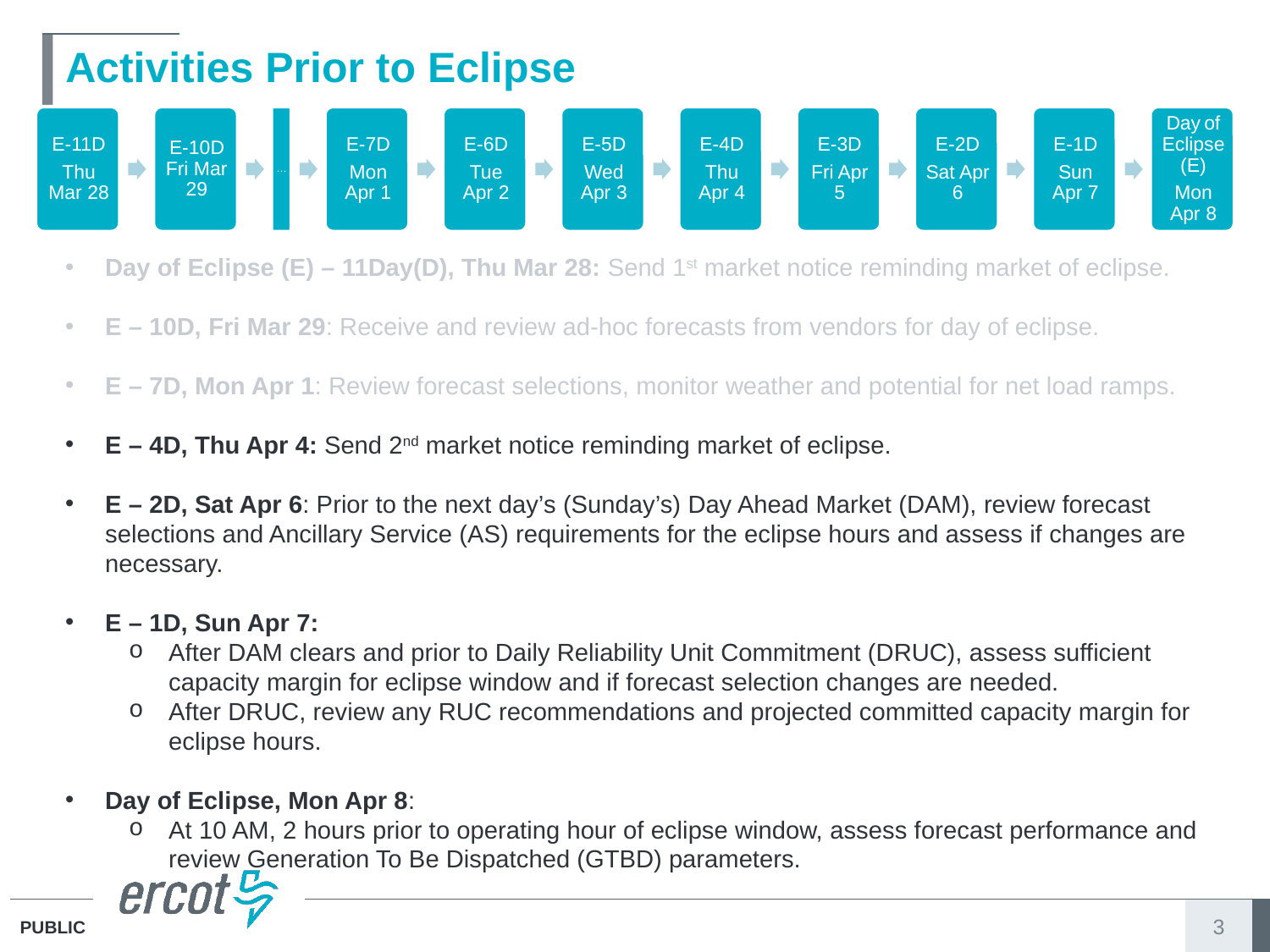

# Activities Prior to Eclipse
E-11D
Thu Mar 28

E-10D
Fri Mar 29

…

E-7D
Mon Apr 1

E-6D
Tue Apr 2

E-5D
Wed Apr 3

E-4D
Thu Apr 4

E-3D
Fri Apr 5

E-2D
Sat Apr 6

E-1D
Sun Apr 7

Day of Eclipse (E)
Mon Apr 8
Day of Eclipse (E) – 11Day(D), Thu Mar 28: Send 1st market notice reminding market of eclipse.

E – 10D, Fri Mar 29: Receive and review ad-hoc forecasts from vendors for day of eclipse.

E – 7D, Mon Apr 1: Review forecast selections, monitor weather and potential for net load ramps.

E – 4D, Thu Apr 4: Send 2nd market notice reminding market of eclipse.

E – 2D, Sat Apr 6: Prior to the next day’s (Sunday’s) Day Ahead Market (DAM), review forecast selections and Ancillary Service (AS) requirements for the eclipse hours and assess if changes are necessary.

E – 1D, Sun Apr 7:
After DAM clears and prior to Daily Reliability Unit Commitment (DRUC), assess sufficient capacity margin for eclipse window and if forecast selection changes are needed.
After DRUC, review any RUC recommendations and projected committed capacity margin for eclipse hours.

Day of Eclipse, Mon Apr 8:
At 10 AM, 2 hours prior to operating hour of eclipse window, assess forecast performance and review Generation To Be Dispatched (GTBD) parameters.
3